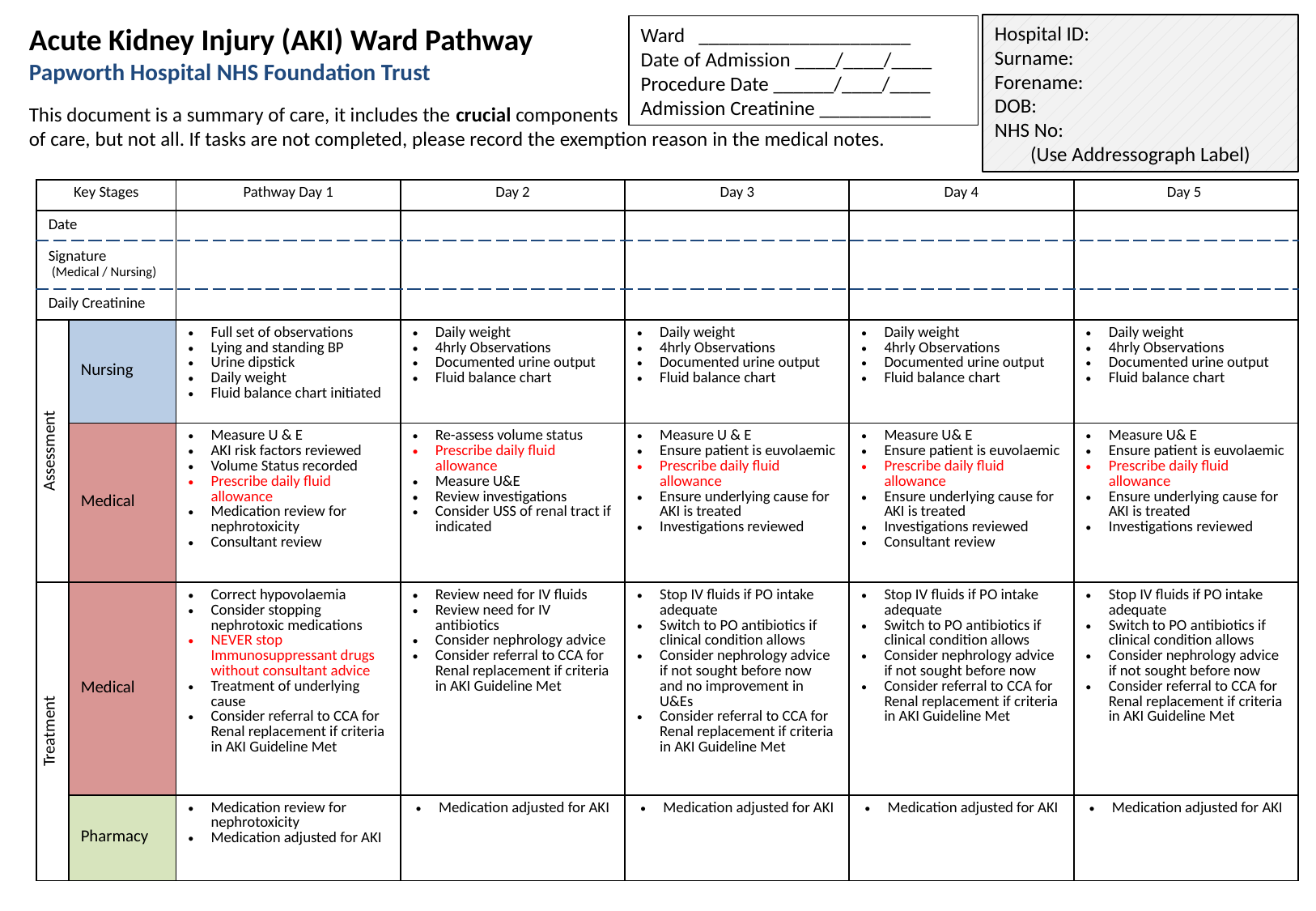

Acute Kidney Injury (AKI) Ward Pathway
Papworth Hospital NHS Foundation Trust
Hospital ID:
Surname:
Forename:
DOB:
NHS No:
(Use Addressograph Label)
Ward   _____________________
Date of Admission ____/____/____
Procedure Date ______/____/____
Admission Creatinine ___________
This document is a summary of care, it includes the crucial components
of care, but not all. If tasks are not completed, please record the exemption reason in the medical notes.
| Key Stages |  | Pathway Day 1 | Day 2 | Day 3 | Day 4 | Day 5 |
| --- | --- | --- | --- | --- | --- | --- |
| Date |  |  |  |  |  |  |
| Signature (Medical / Nursing) |  |  |  |  |  |  |
| Daily Creatinine |  |  |  |  |  |  |
| Assessment | Nursing | Full set of observations Lying and standing BP Urine dipstick Daily weight Fluid balance chart initiated | Daily weight 4hrly Observations Documented urine output Fluid balance chart | Daily weight 4hrly Observations Documented urine output Fluid balance chart | Daily weight 4hrly Observations Documented urine output Fluid balance chart | Daily weight 4hrly Observations Documented urine output Fluid balance chart |
|  | Medical | Measure U & E AKI risk factors reviewed Volume Status recorded Prescribe daily fluid allowance Medication review for nephrotoxicity Consultant review | Re-assess volume status Prescribe daily fluid allowance Measure U&E Review investigations Consider USS of renal tract if indicated | Measure U & E Ensure patient is euvolaemic Prescribe daily fluid allowance Ensure underlying cause for AKI is treated Investigations reviewed | Measure U& E Ensure patient is euvolaemic Prescribe daily fluid allowance Ensure underlying cause for AKI is treated Investigations reviewed Consultant review | Measure U& E Ensure patient is euvolaemic Prescribe daily fluid allowance Ensure underlying cause for AKI is treated Investigations reviewed |
| Treatment | Medical | Correct hypovolaemia Consider stopping nephrotoxic medications NEVER stop Immunosuppressant drugs without consultant advice Treatment of underlying cause Consider referral to CCA for Renal replacement if criteria in AKI Guideline Met | Review need for IV fluids Review need for IV antibiotics Consider nephrology advice Consider referral to CCA for Renal replacement if criteria in AKI Guideline Met | Stop IV fluids if PO intake adequate Switch to PO antibiotics if clinical condition allows Consider nephrology advice if not sought before now and no improvement in U&Es Consider referral to CCA for Renal replacement if criteria in AKI Guideline Met | Stop IV fluids if PO intake adequate Switch to PO antibiotics if clinical condition allows Consider nephrology advice if not sought before now Consider referral to CCA for Renal replacement if criteria in AKI Guideline Met | Stop IV fluids if PO intake adequate Switch to PO antibiotics if clinical condition allows Consider nephrology advice if not sought before now Consider referral to CCA for Renal replacement if criteria in AKI Guideline Met |
|  | Pharmacy | Medication review for nephrotoxicity Medication adjusted for AKI | Medication adjusted for AKI | Medication adjusted for AKI | Medication adjusted for AKI | Medication adjusted for AKI |